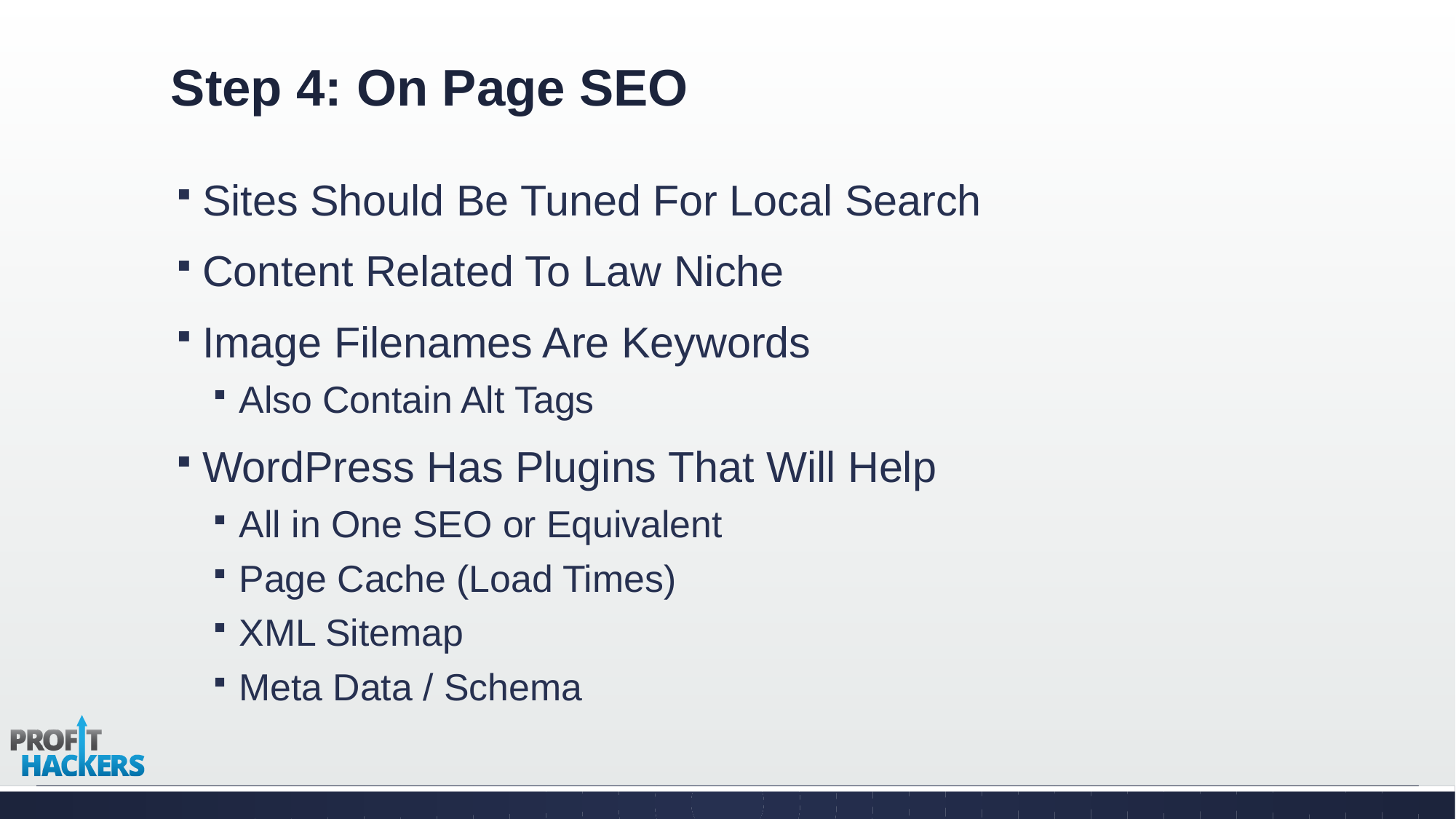

# Step 4: On Page SEO
Sites Should Be Tuned For Local Search
Content Related To Law Niche
Image Filenames Are Keywords
Also Contain Alt Tags
WordPress Has Plugins That Will Help
All in One SEO or Equivalent
Page Cache (Load Times)
XML Sitemap
Meta Data / Schema